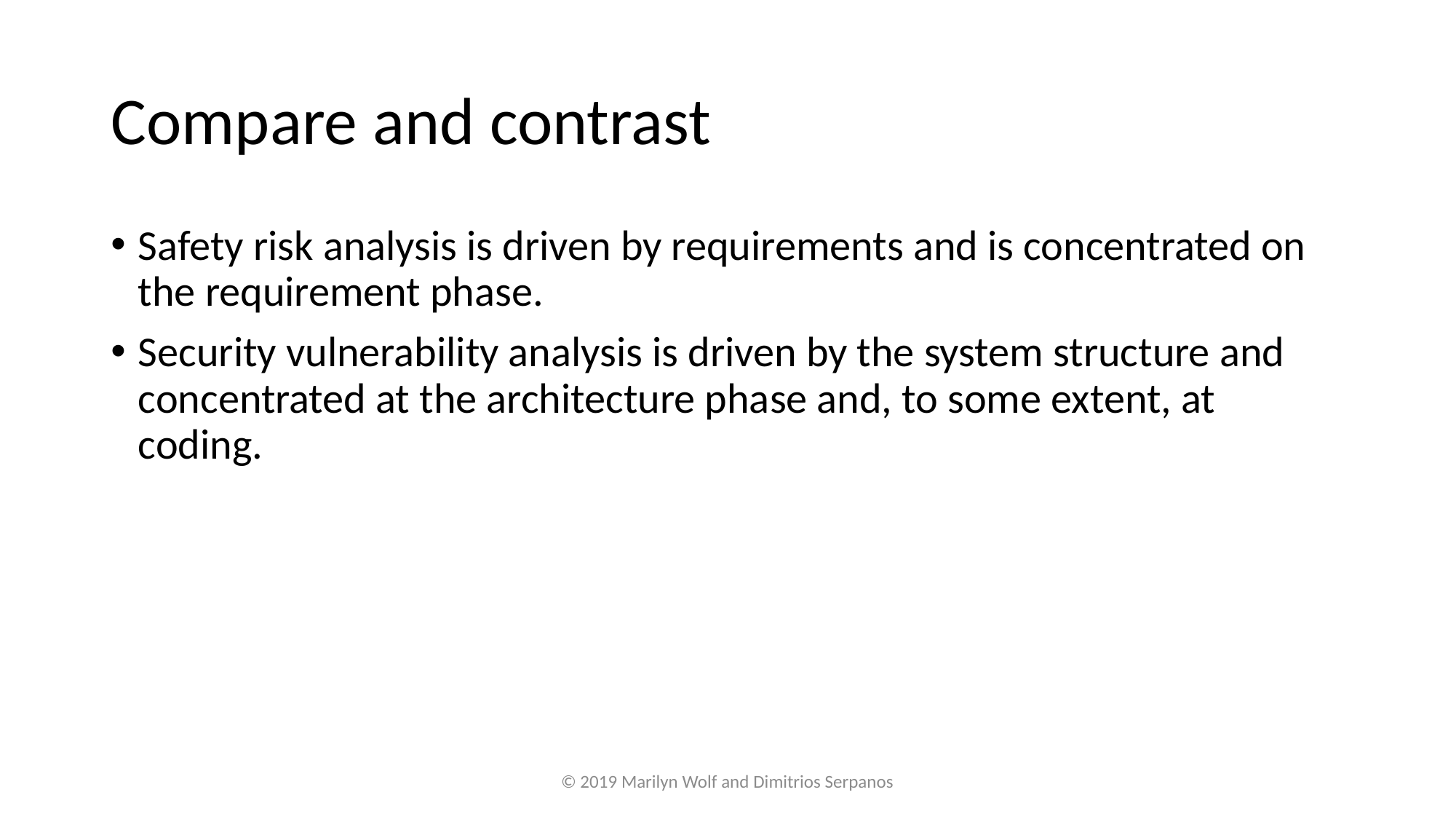

# Compare and contrast
Safety risk analysis is driven by requirements and is concentrated on the requirement phase.
Security vulnerability analysis is driven by the system structure and concentrated at the architecture phase and, to some extent, at coding.

© 2019 Marilyn Wolf and Dimitrios Serpanos